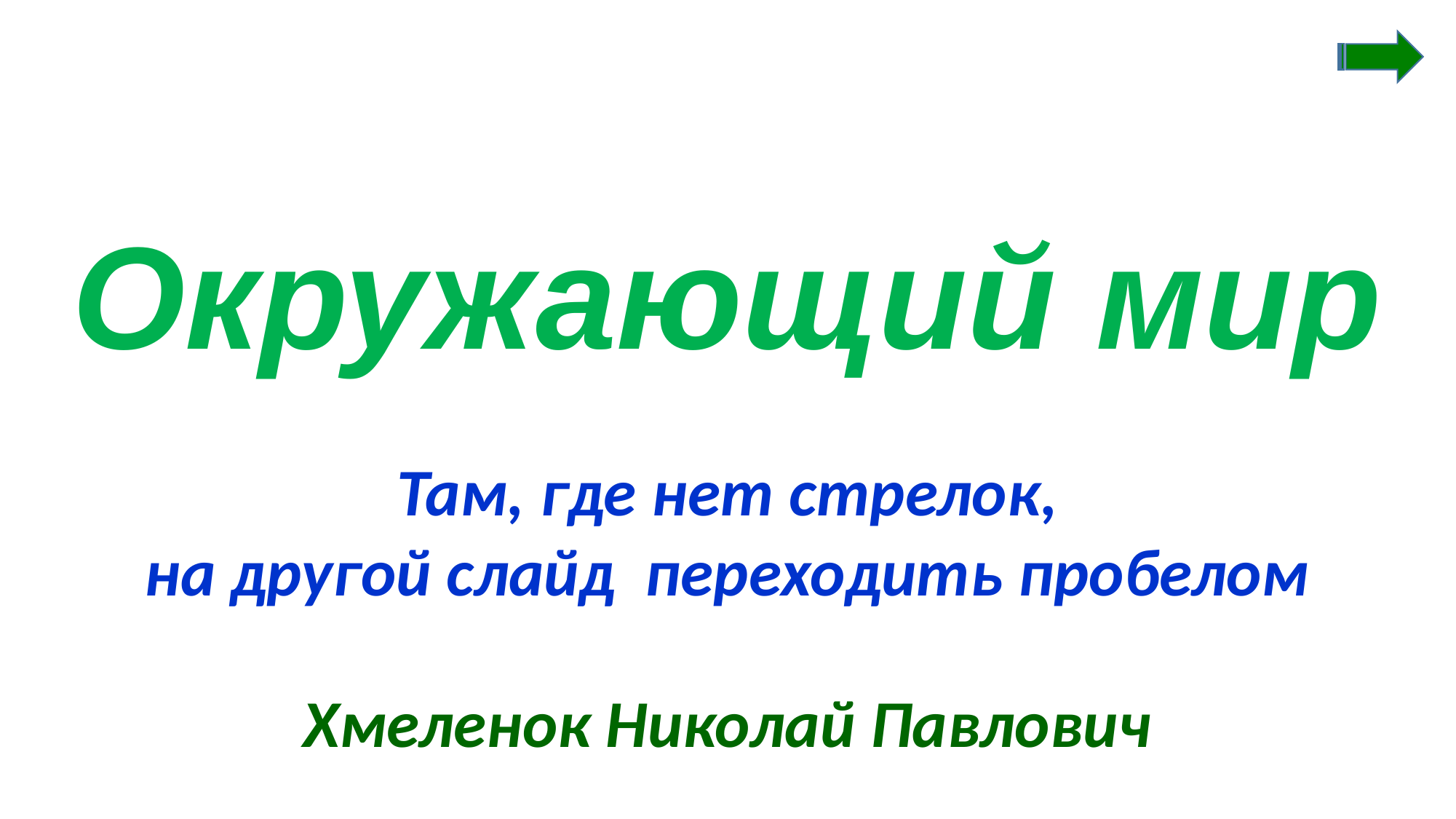

Окружающий мир
Там, где нет стрелок,
на другой слайд  переходить пробелом
Хмеленок Николай Павлович